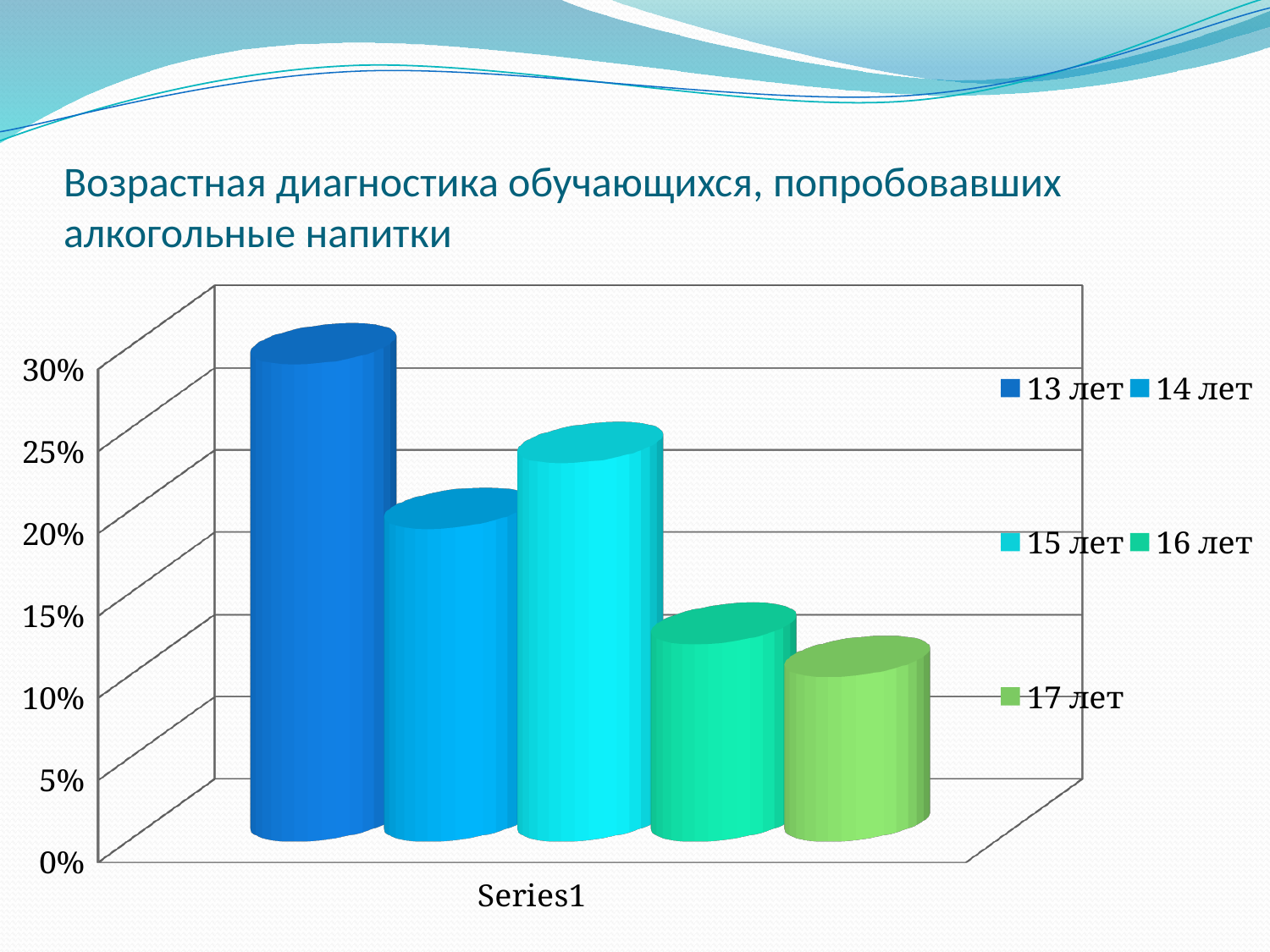

# Возрастная диагностика обучающихся, попробовавших алкогольные напитки

[unsupported chart]